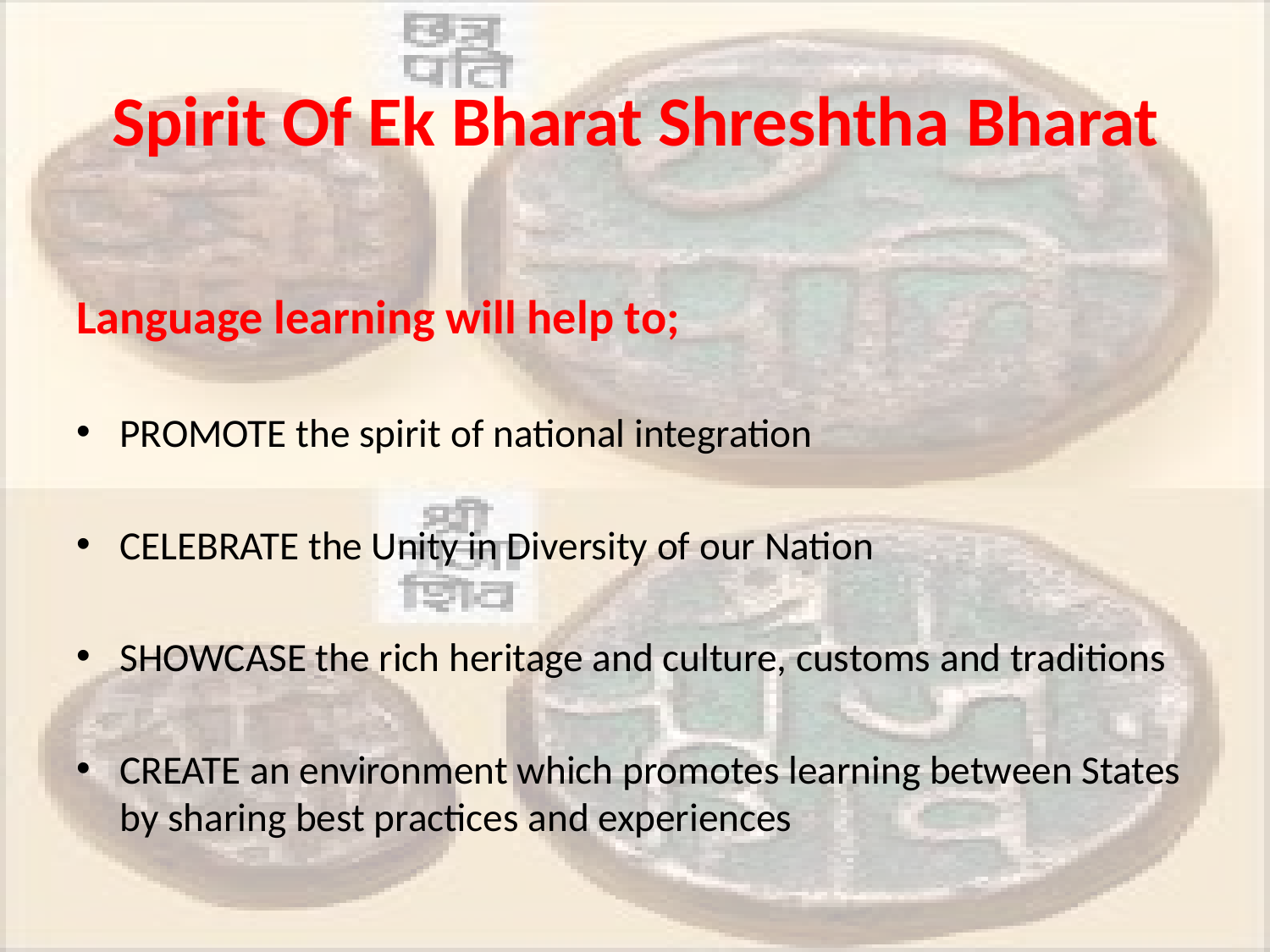

# Spirit Of Ek Bharat Shreshtha Bharat

Language learning will help to;

PROMOTE the spirit of national integration

CELEBRATE the Unity in Diversity of our Nation

SHOWCASE the rich heritage and culture, customs and traditions

CREATE an environment which promotes learning between States by sharing best practices and experiences